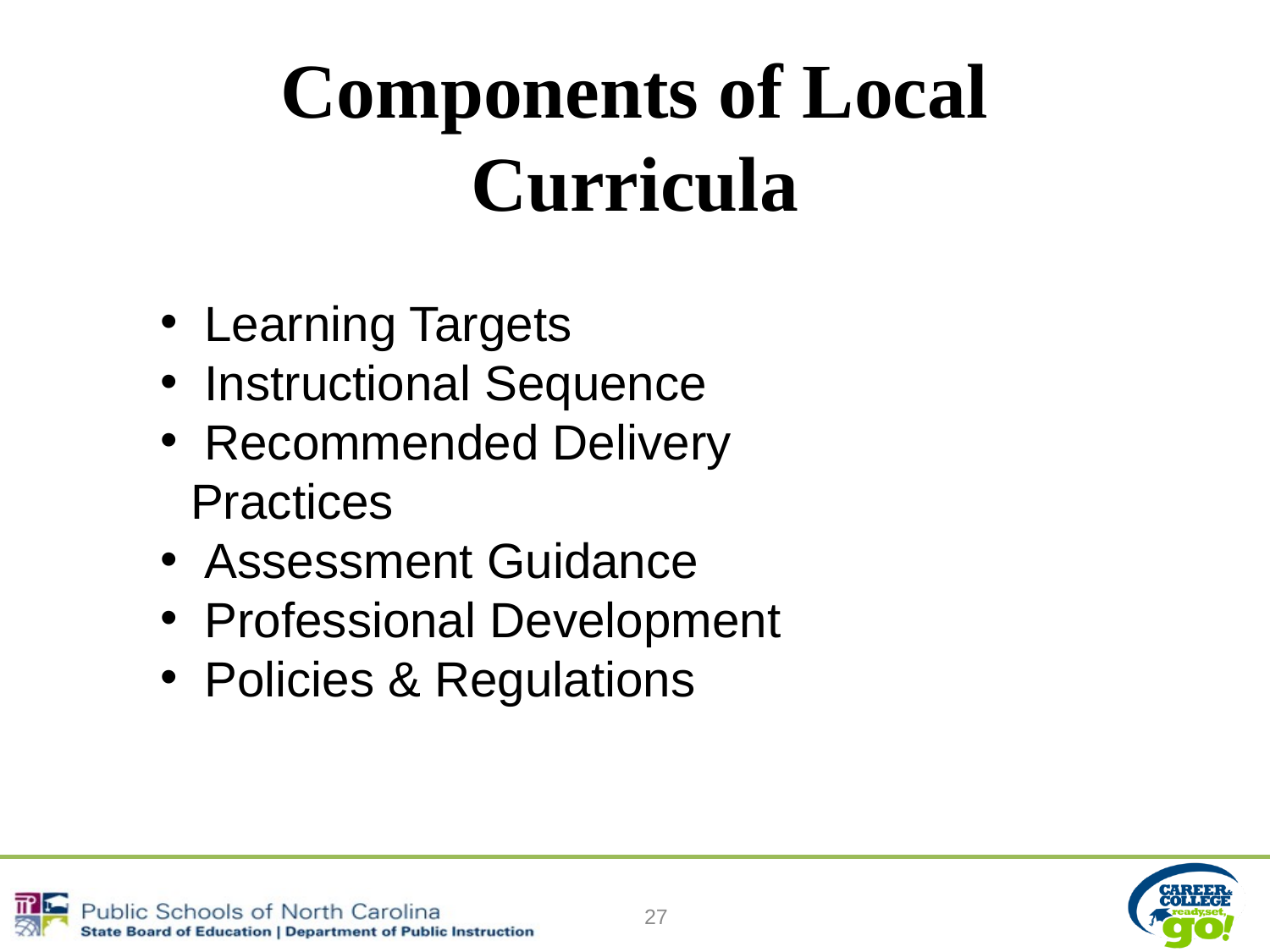

# Components of Local Curricula
 Learning Targets
 Instructional Sequence
 Recommended Delivery Practices
 Assessment Guidance
 Professional Development
 Policies & Regulations
27